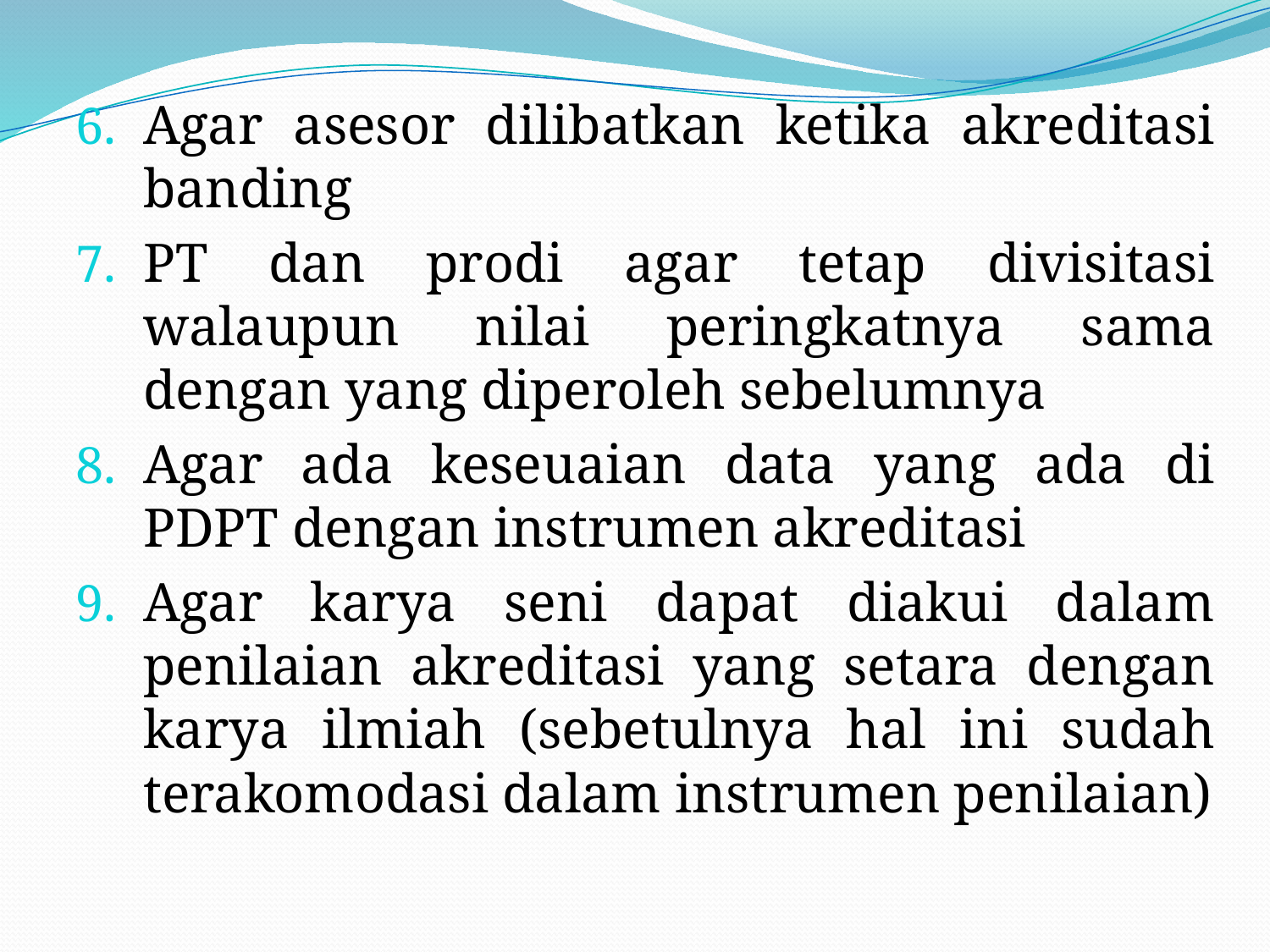

Agar asesor dilibatkan ketika akreditasi banding
PT dan prodi agar tetap divisitasi walaupun nilai peringkatnya sama dengan yang diperoleh sebelumnya
Agar ada keseuaian data yang ada di PDPT dengan instrumen akreditasi
Agar karya seni dapat diakui dalam penilaian akreditasi yang setara dengan karya ilmiah (sebetulnya hal ini sudah terakomodasi dalam instrumen penilaian)